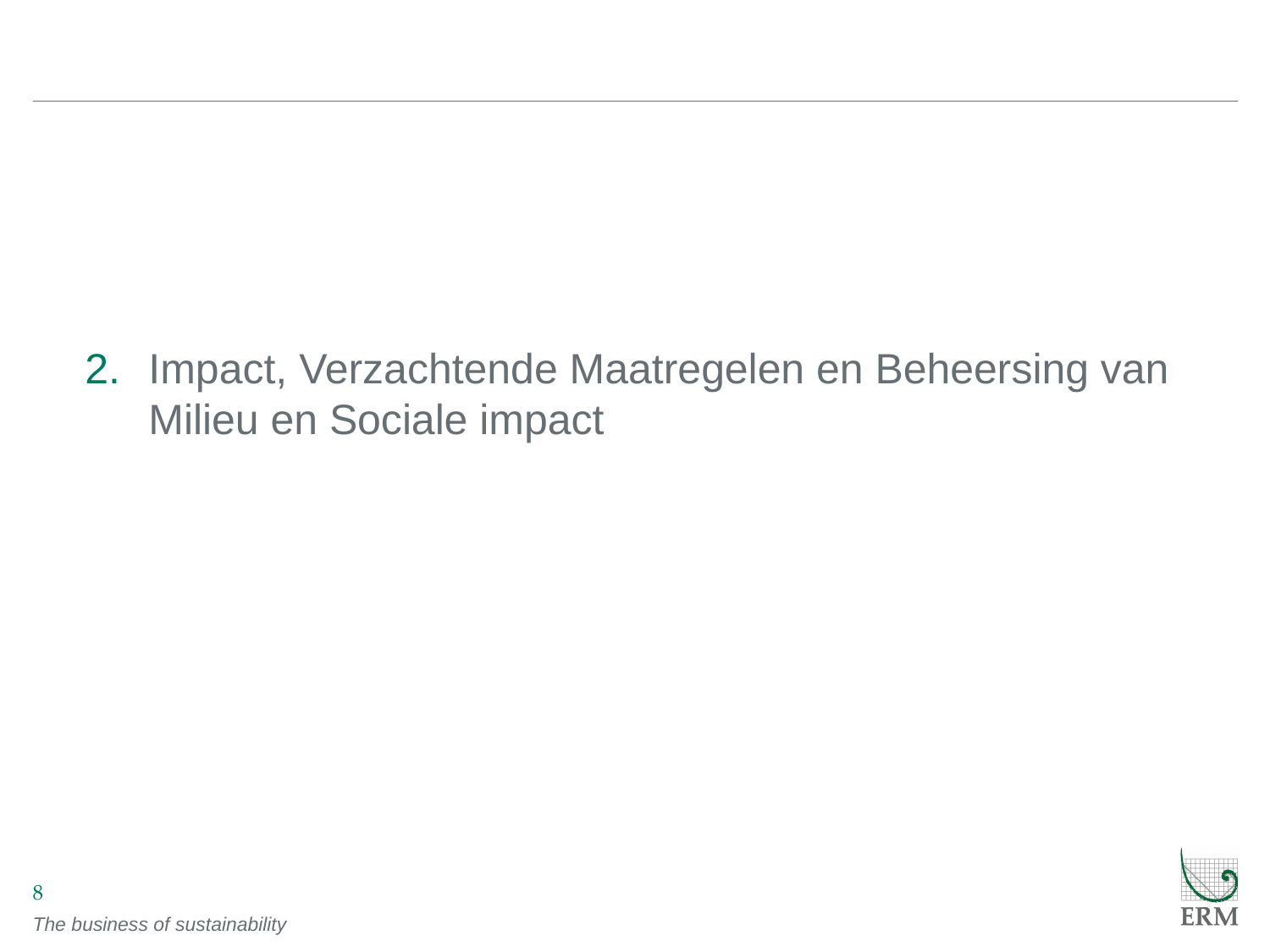

#
Impact, Verzachtende Maatregelen en Beheersing van Milieu en Sociale impact

8